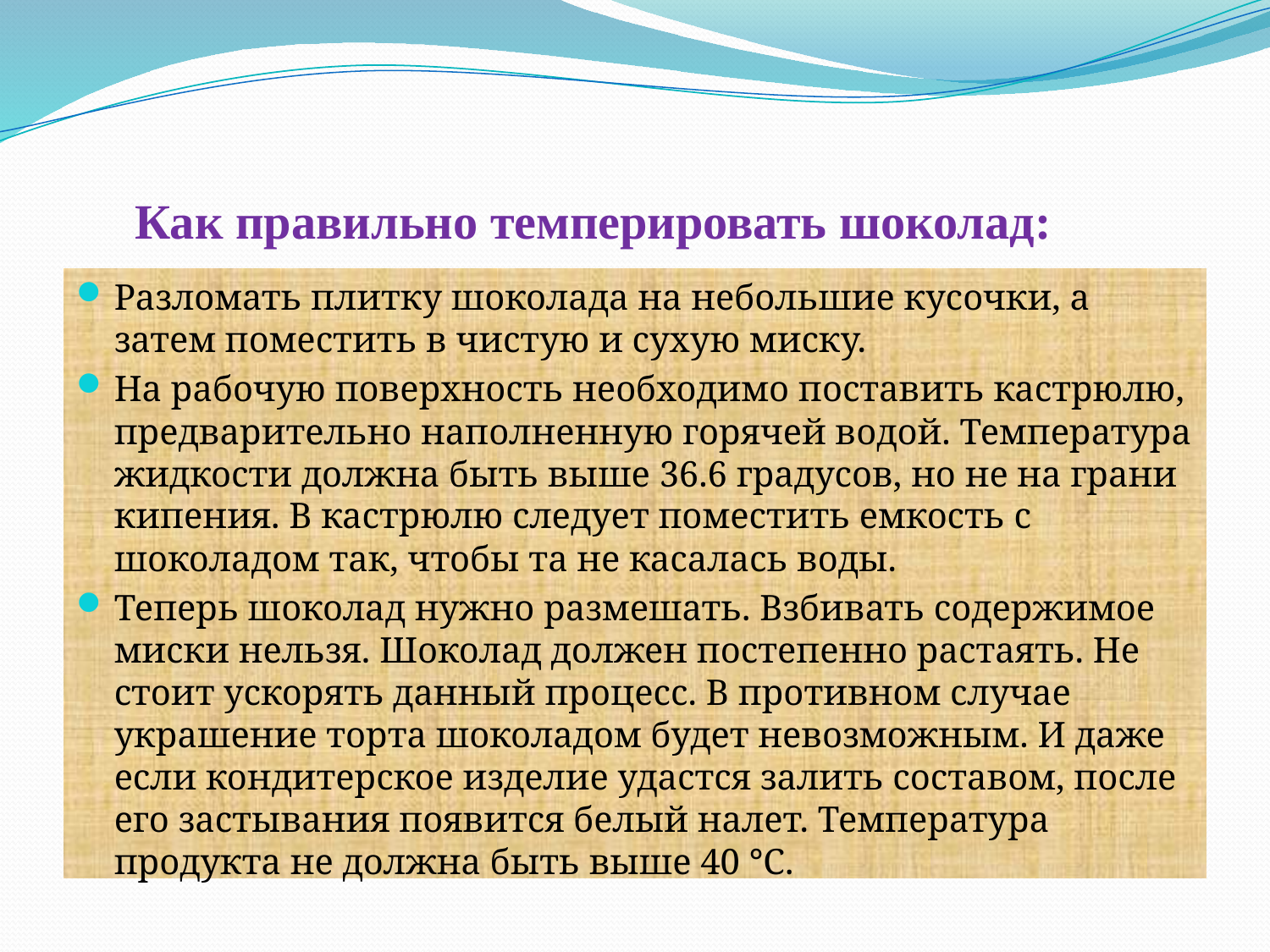

# Как правильно темперировать шоколад:
Разломать плитку шоколада на небольшие кусочки, а затем поместить в чистую и сухую миску.
На рабочую поверхность необходимо поставить кастрюлю, предварительно наполненную горячей водой. Температура жидкости должна быть выше 36.6 градусов, но не на грани кипения. В кастрюлю следует поместить емкость с шоколадом так, чтобы та не касалась воды.
Теперь шоколад нужно размешать. Взбивать содержимое миски нельзя. Шоколад должен постепенно растаять. Не стоит ускорять данный процесс. В противном случае украшение торта шоколадом будет невозможным. И даже если кондитерское изделие удастся залить составом, после его застывания появится белый налет. Температура продукта не должна быть выше 40 °С.